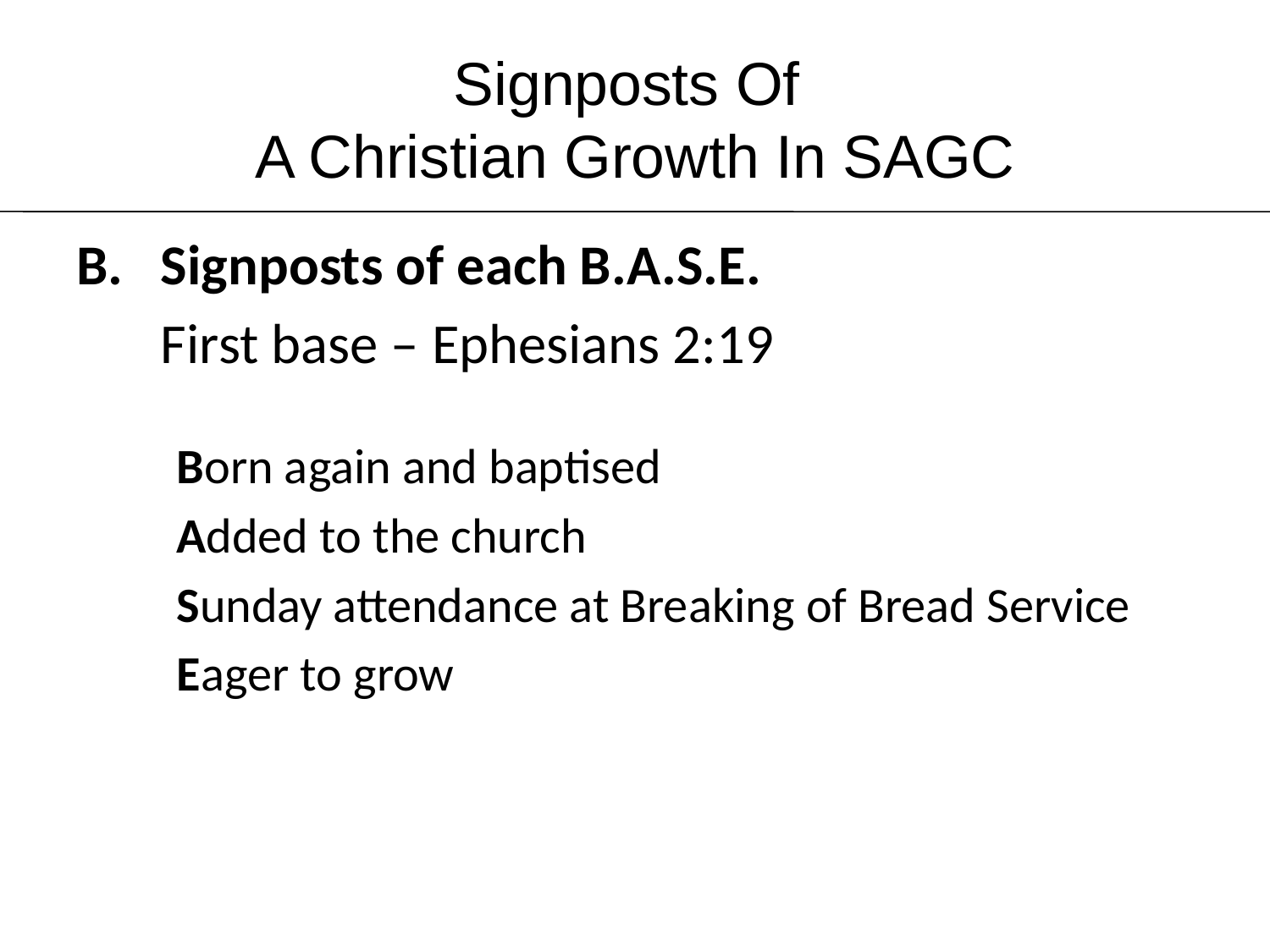

# Signposts Of A Christian Growth In SAGC

Signposts of each B.A.S.E.
	First base – Ephesians 2:19

Born again and baptised
Added to the church
Sunday attendance at Breaking of Bread Service
Eager to grow